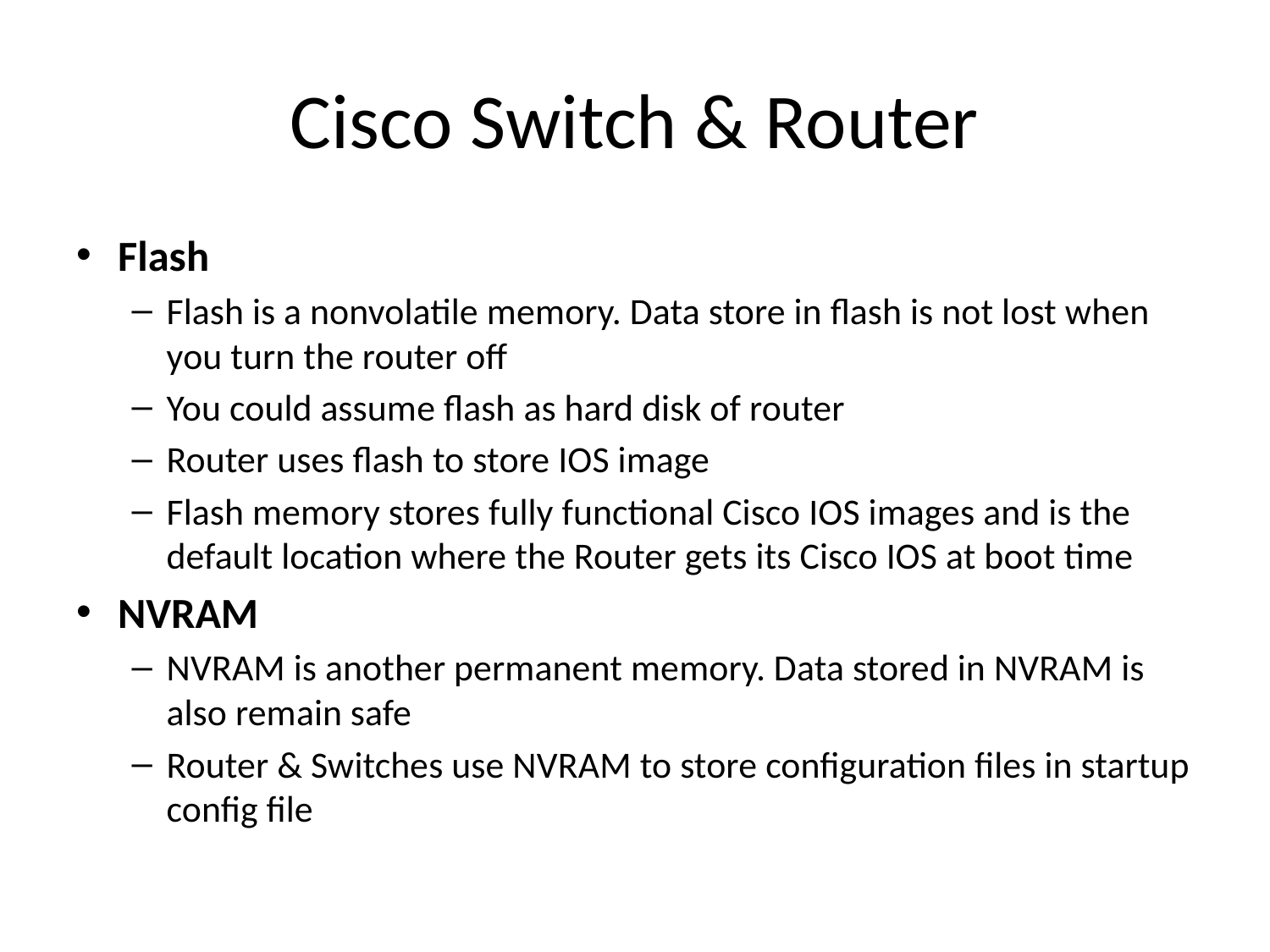

# Cisco Switch & Router
Flash
Flash is a nonvolatile memory. Data store in flash is not lost when you turn the router off
You could assume flash as hard disk of router
Router uses flash to store IOS image
Flash memory stores fully functional Cisco IOS images and is the default location where the Router gets its Cisco IOS at boot time
NVRAM
NVRAM is another permanent memory. Data stored in NVRAM is also remain safe
Router & Switches use NVRAM to store configuration files in startup config file